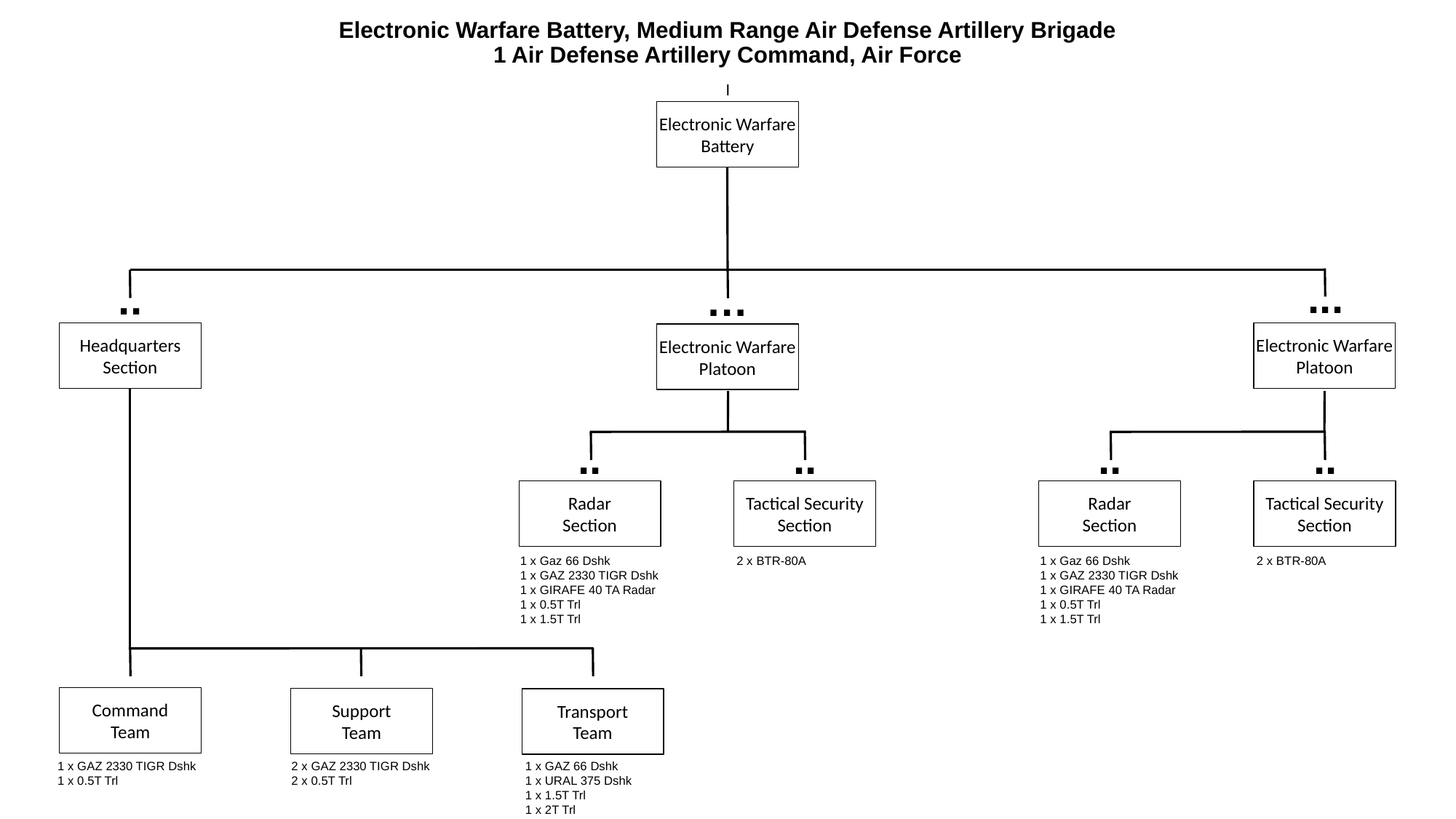

# Electronic Warfare Battery, Medium Range Air Defense Artillery Brigade 1 Air Defense Artillery Command, Air Force
I
Electronic Warfare
Battery
...
..
…
Headquarters
Section
Electronic Warfare
Platoon
Electronic Warfare
Platoon
..
..
..
..
Radar
Section
Tactical Security
Section
Radar
Section
Tactical Security
Section
1 x Gaz 66 Dshk
1 x GAZ 2330 TIGR Dshk
1 x GIRAFE 40 TA Radar
1 x 0.5T Trl
1 x 1.5T Trl
2 x BTR-80A
1 x Gaz 66 Dshk
1 x GAZ 2330 TIGR Dshk
1 x GIRAFE 40 TA Radar
1 x 0.5T Trl
1 x 1.5T Trl
2 x BTR-80A
Command
Team
Support
Team
Transport
Team
1 x GAZ 2330 TIGR Dshk
1 x 0.5T Trl
2 x GAZ 2330 TIGR Dshk
2 x 0.5T Trl
1 x GAZ 66 Dshk
1 x URAL 375 Dshk
1 x 1.5T Trl
1 x 2T Trl